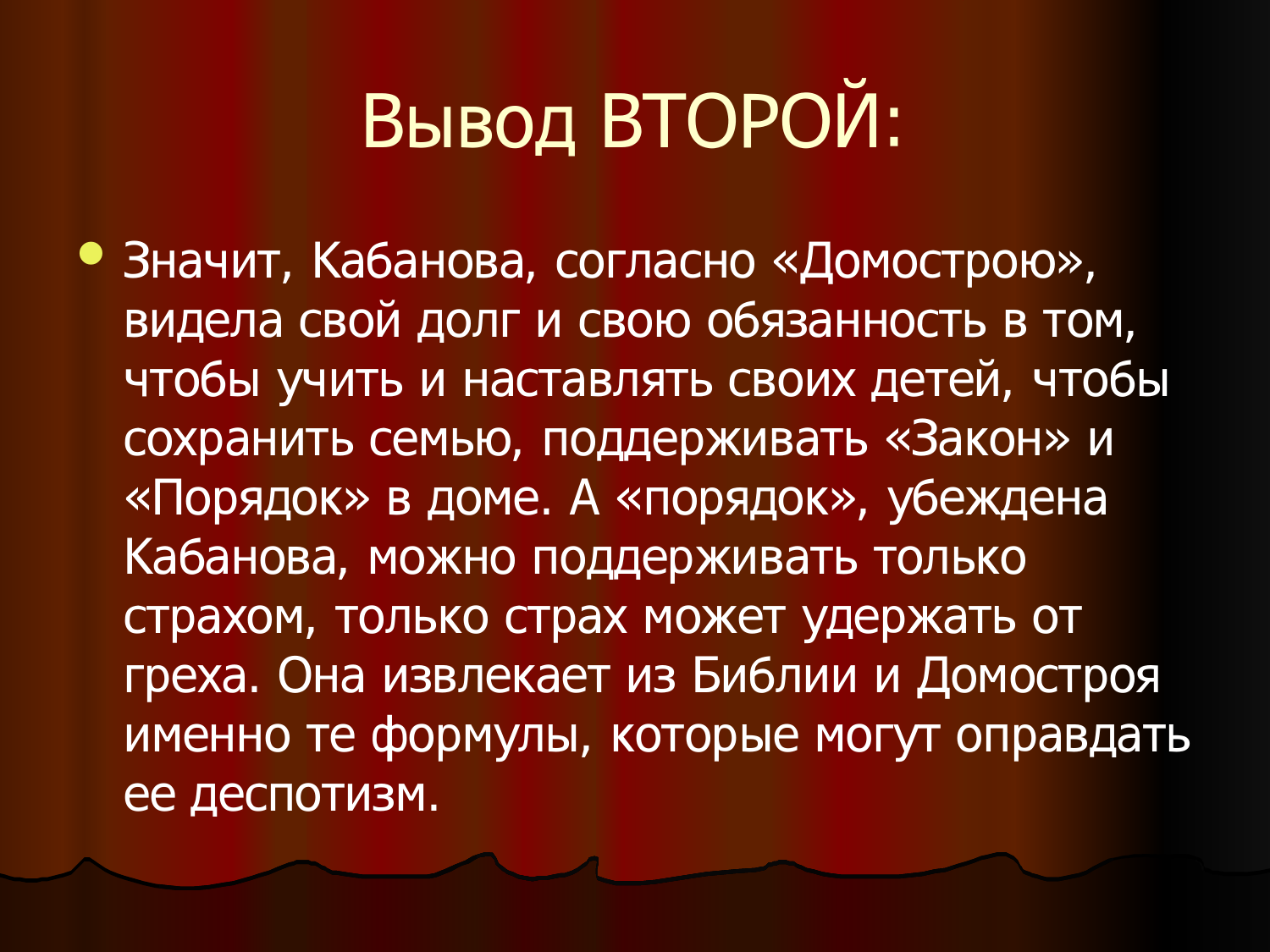

# Вывод ВТОРОЙ:
Значит, Кабанова, согласно «Домострою», видела свой долг и свою обязанность в том, чтобы учить и наставлять своих детей, чтобы сохранить семью, поддерживать «Закон» и «Порядок» в доме. А «порядок», убеждена Кабанова, можно поддерживать только страхом, только страх может удержать от греха. Она извлекает из Библии и Домостроя именно те формулы, которые могут оправдать ее деспотизм.